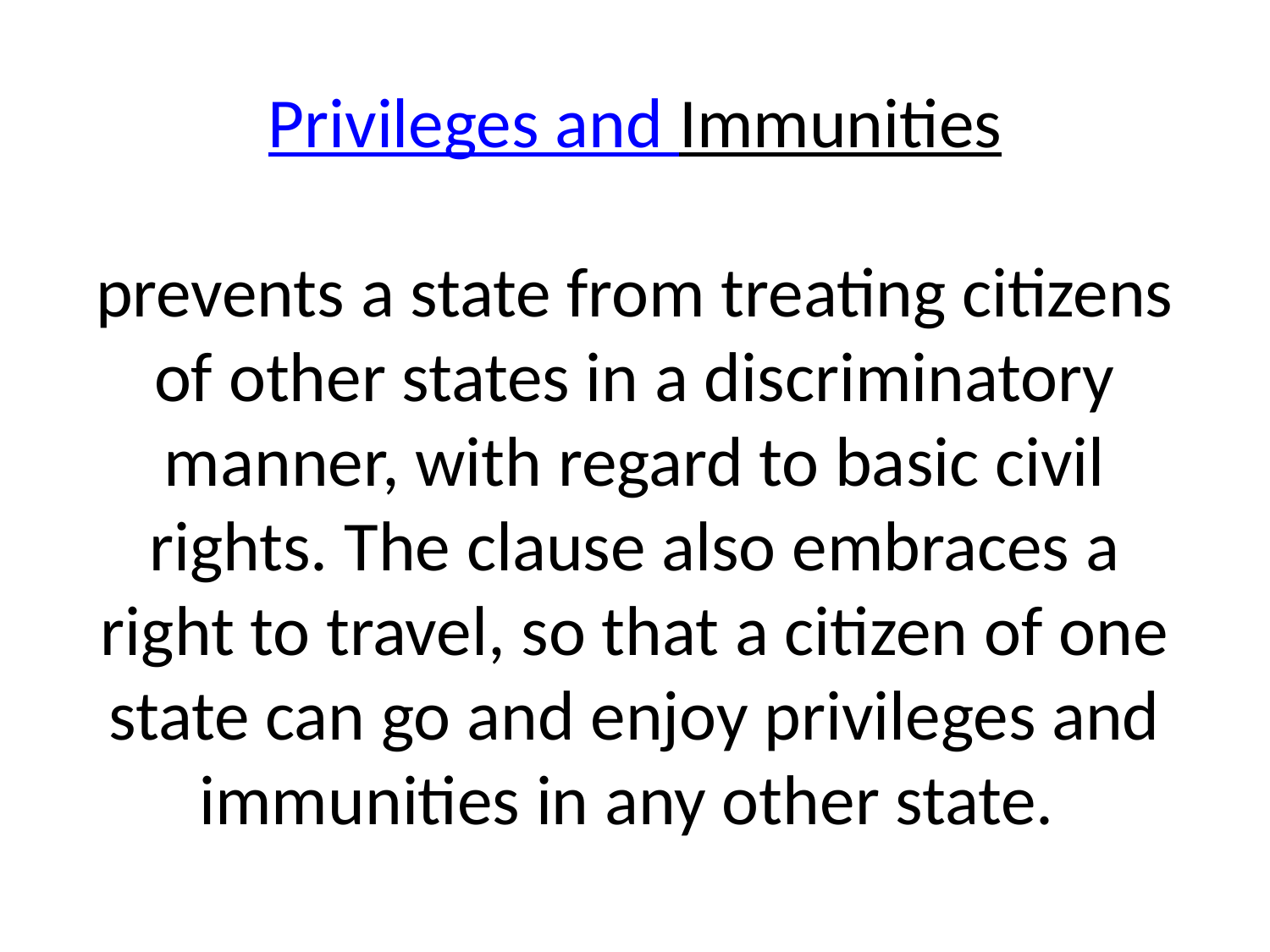

# Privileges and Immunities prevents a state from treating citizens of other states in a discriminatory manner, with regard to basic civil rights. The clause also embraces a right to travel, so that a citizen of one state can go and enjoy privileges and immunities in any other state.